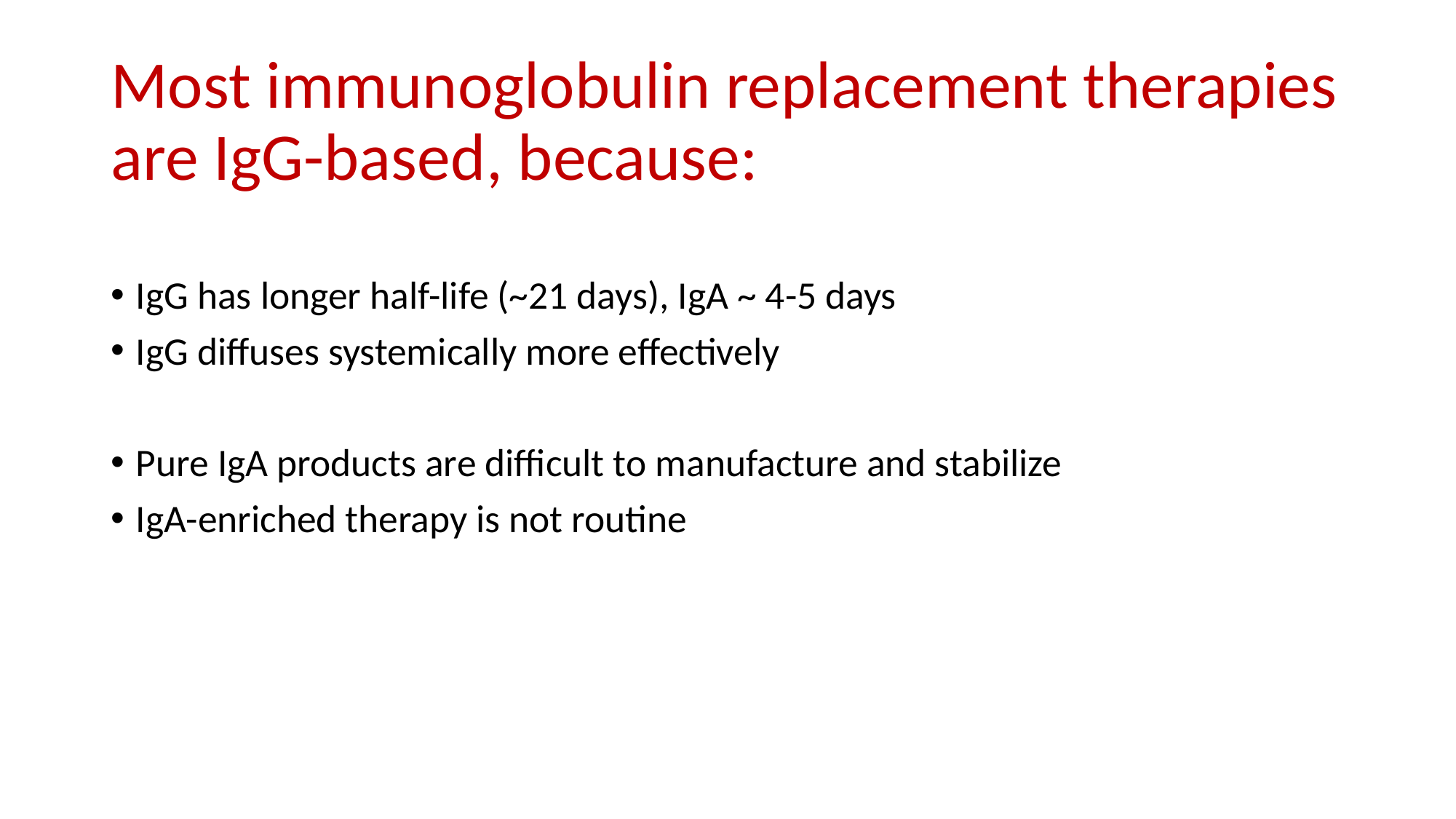

# Most immunoglobulin replacement therapies are IgG-based, because:
IgG has longer half-life (~21 days), IgA ~ 4-5 days
IgG diffuses systemically more effectively

Pure IgA products are difficult to manufacture and stabilize
IgA-enriched therapy is not routine